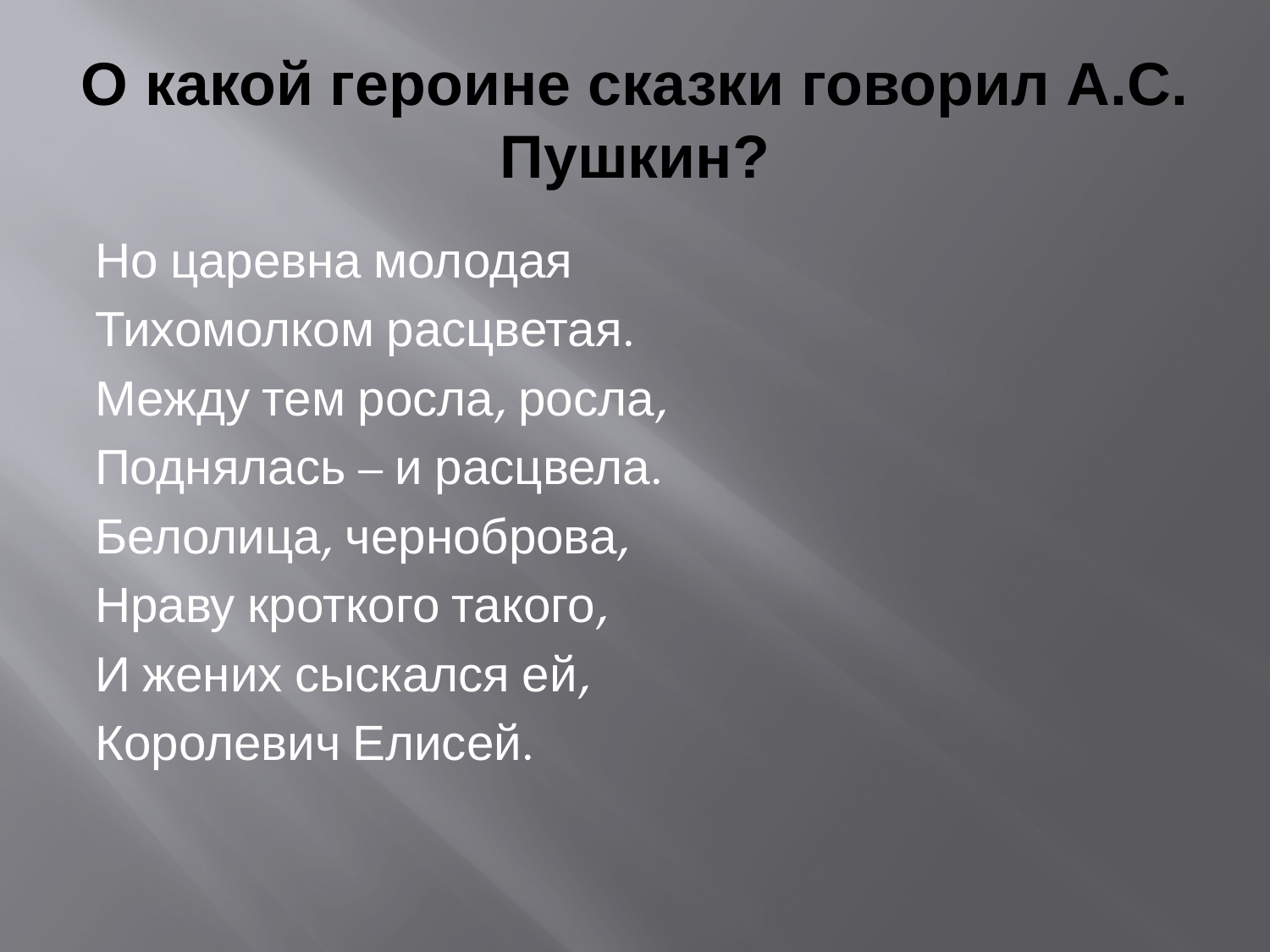

# О какой героине сказки говорил А.С. Пушкин?
Но царевна молодая
Тихомолком расцветая.
Между тем росла, росла,
Поднялась – и расцвела.
Белолица, черноброва,
Нраву кроткого такого,
И жених сыскался ей,
Королевич Елисей.